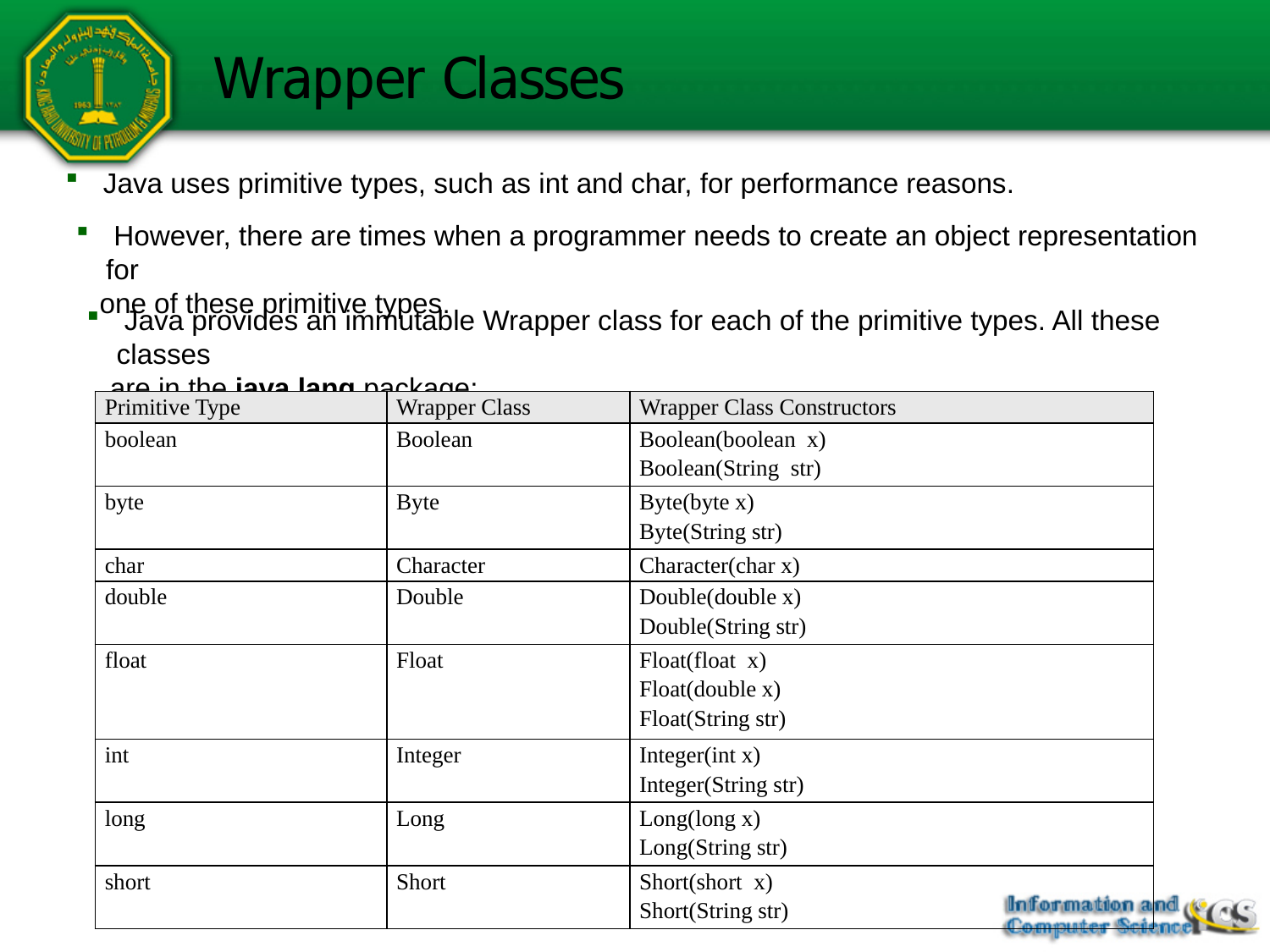

# Wrapper Classes
 Java uses primitive types, such as int and char, for performance reasons.
 However, there are times when a programmer needs to create an object representation for
   one of these primitive types.
 Java provides an immutable Wrapper class for each of the primitive types. All these classes
   are in the java.lang package:
| Primitive Type | Wrapper Class | Wrapper Class Constructors |
| --- | --- | --- |
| boolean | Boolean | Boolean(boolean x) Boolean(String str) |
| byte | Byte | Byte(byte x) Byte(String str) |
| char | Character | Character(char x) |
| double | Double | Double(double x) Double(String str) |
| float | Float | Float(float x) Float(double x) Float(String str) |
| int | Integer | Integer(int x) Integer(String str) |
| long | Long | Long(long x) Long(String str) |
| short | Short | Short(short x) Short(String str) |